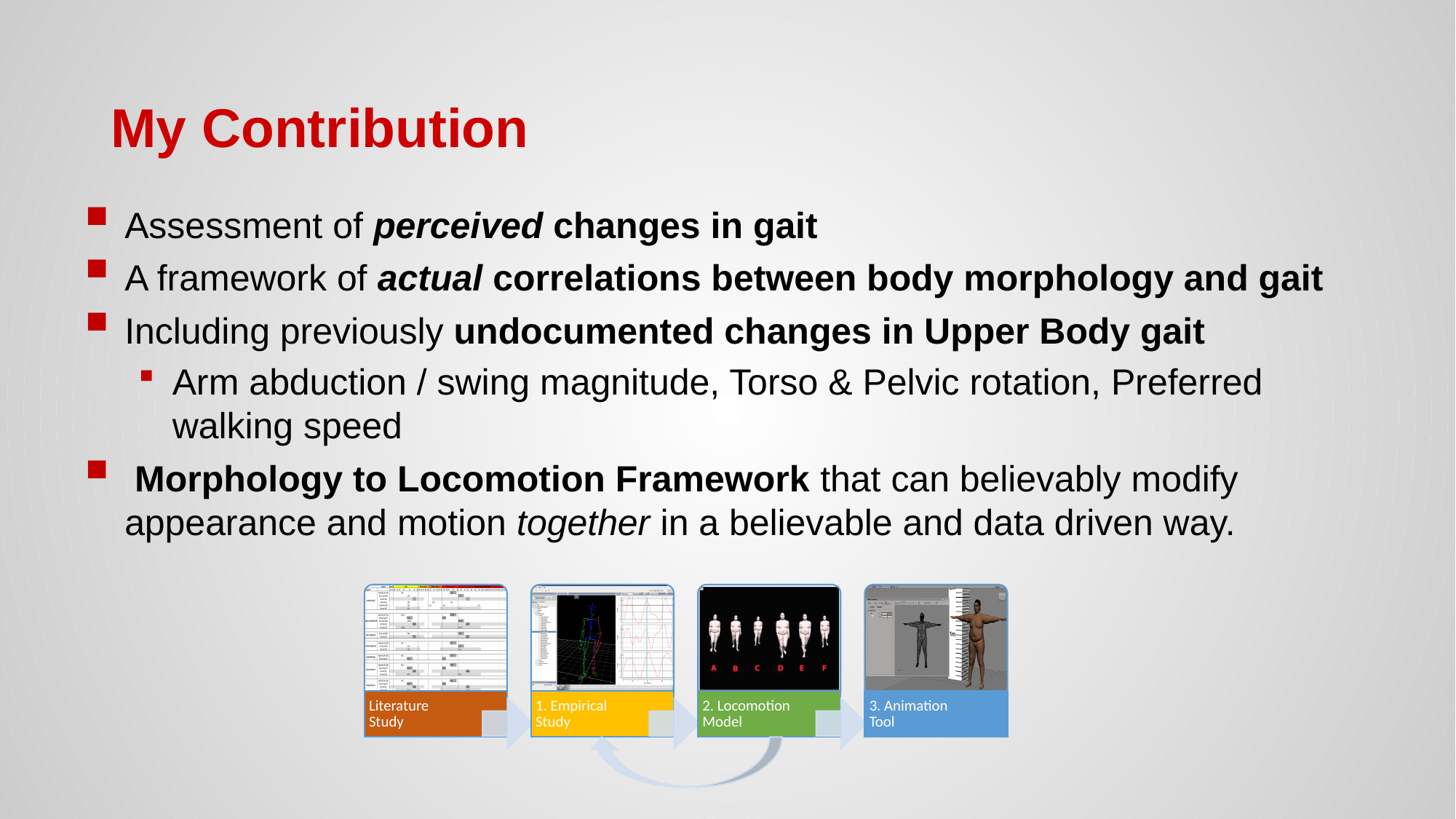

# My Contribution
Assessment of perceived changes in gait
A framework of actual correlations between body morphology and gait
Including previously undocumented changes in Upper Body gait
Arm abduction / swing magnitude, Torso & Pelvic rotation, Preferred walking speed
 Morphology to Locomotion Framework that can believably modify appearance and motion together in a believable and data driven way.
Literature Study
1. Empirical Study
2. Locomotion Model
3. Animation Tool